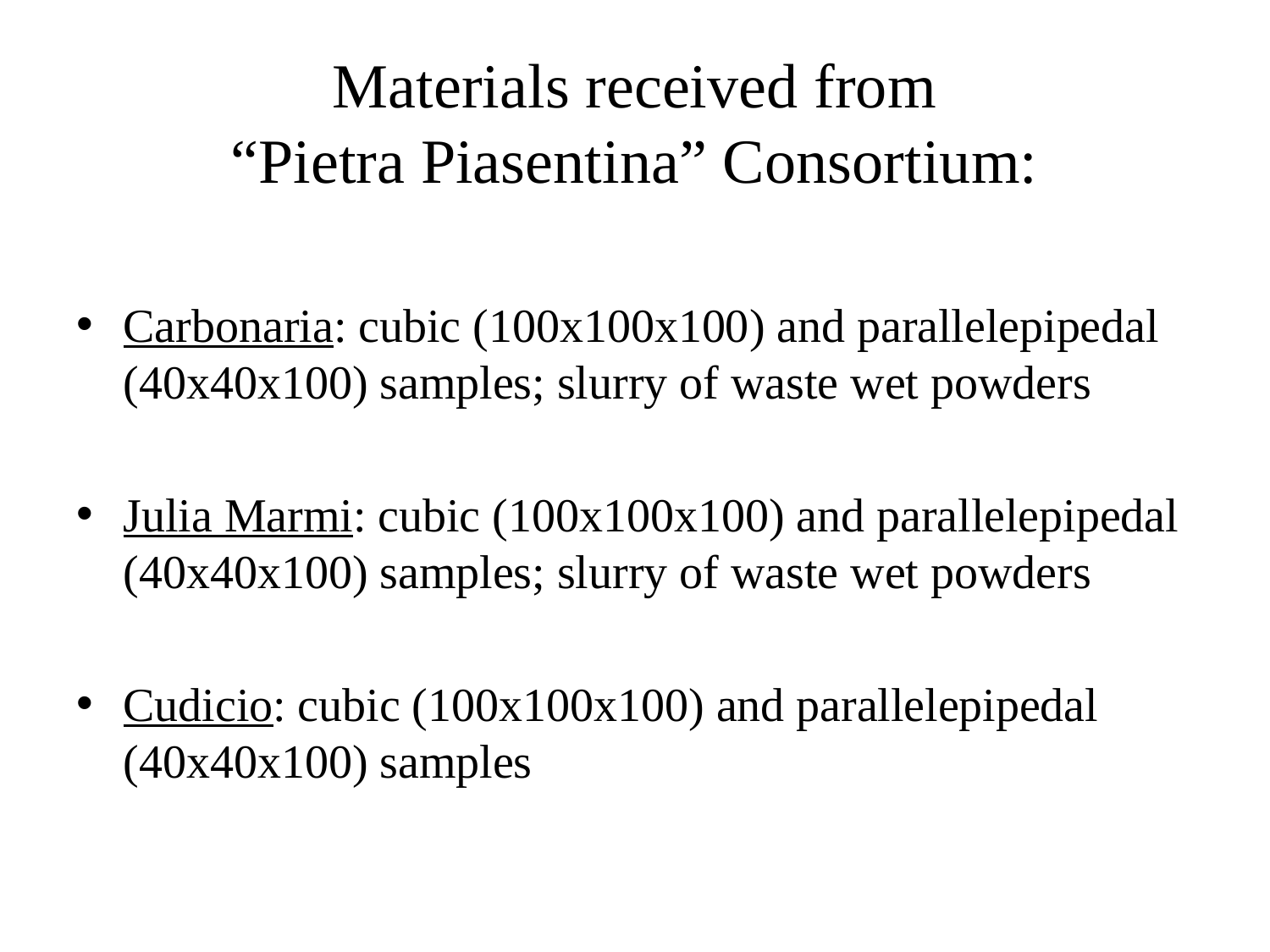

# Materials received from “Pietra Piasentina” Consortium:

Carbonaria: cubic (100x100x100) and parallelepipedal (40x40x100) samples; slurry of waste wet powders

Julia Marmi: cubic (100x100x100) and parallelepipedal (40x40x100) samples; slurry of waste wet powders

Cudicio: cubic (100x100x100) and parallelepipedal (40x40x100) samples